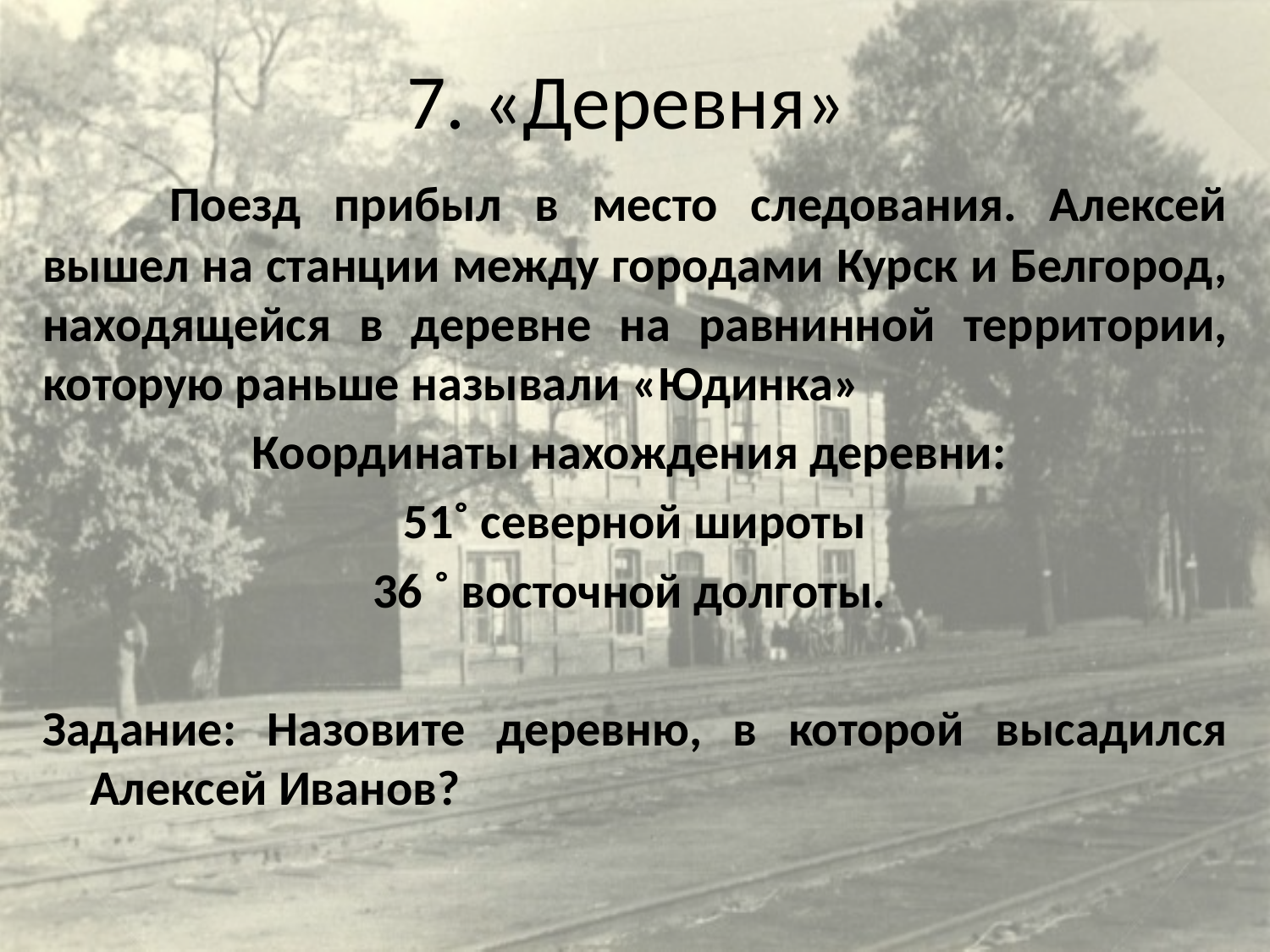

# 7. «Деревня»
	Поезд прибыл в место следования. Алексей вышел на станции между городами Курск и Белгород, находящейся в деревне на равнинной территории, которую раньше называли «Юдинка»
Координаты нахождения деревни:
51˚ северной широты
36 ˚ восточной долготы.

Задание: Назовите деревню, в которой высадился Алексей Иванов?